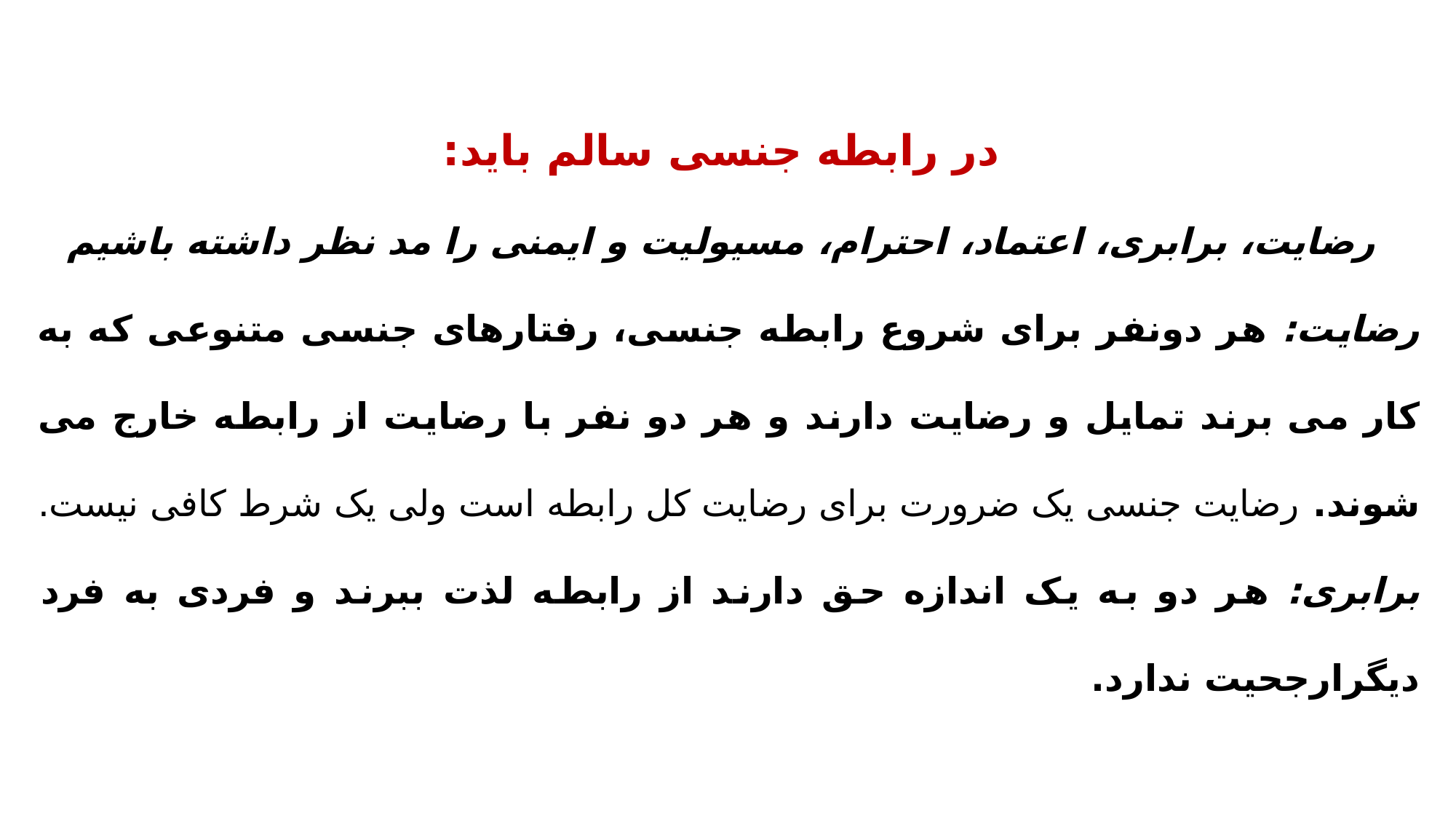

در رابطه جنسی سالم باید:
رضایت، برابری، اعتماد، احترام، مسیولیت و ایمنی را مد نظر داشته باشیم
رضایت: هر دونفر برای شروع رابطه جنسی، رفتارهای جنسی متنوعی که به کار می برند تمایل و رضایت دارند و هر دو نفر با رضایت از رابطه خارج می شوند. رضایت جنسی یک ضرورت برای رضایت کل رابطه است ولی یک شرط کافی نیست.
برابری: هر دو به یک اندازه حق دارند از رابطه لذت ببرند و فردی به فرد دیگرارجحیت ندارد.
5